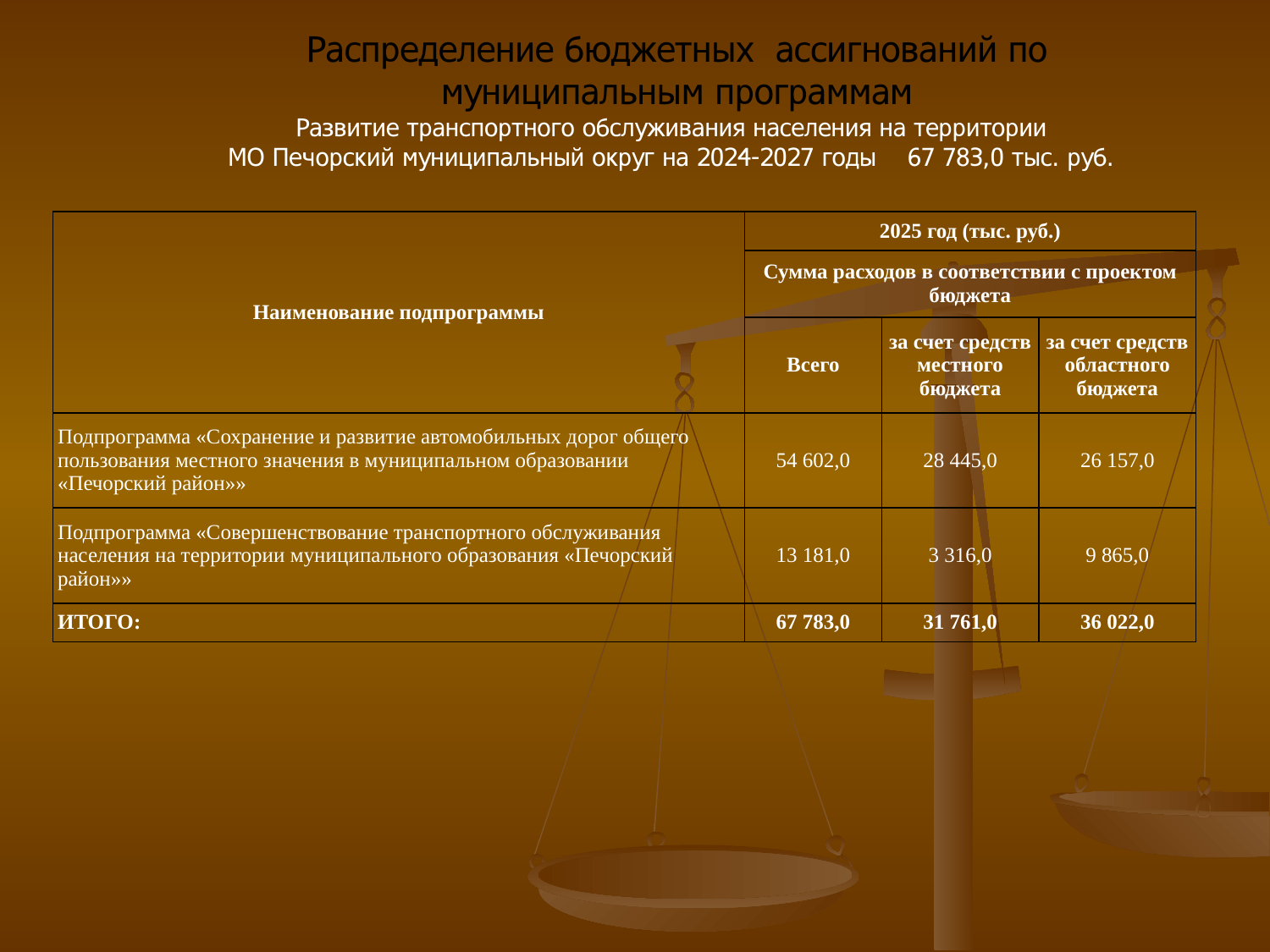

Распределение бюджетных  ассигнований по муниципальным программам
Развитие транспортного обслуживания населения на территории
 МО Печорский муниципальный округ на 2024-2027 годы    67 783,0 тыс. руб.
| Наименование подпрограммы | 2025 год (тыс. руб.) |  |  |
| --- | --- | --- | --- |
|  | Сумма расходов в соответствии с проектом бюджета |  |  |
|  | Всего | за счет средств местного бюджета | за счет средств областного бюджета |
| Подпрограмма «Сохранение и развитие автомобильных дорог общего пользования местного значения в муниципальном образовании «Печорский район»» | 54 602,0 | 28 445,0 | 26 157,0 |
| Подпрограмма «Совершенствование транспортного обслуживания населения на территории муниципального образования «Печорский район»» | 13 181,0 | 3 316,0 | 9 865,0 |
| ИТОГО: | 67 783,0 | 31 761,0 | 36 022,0 |